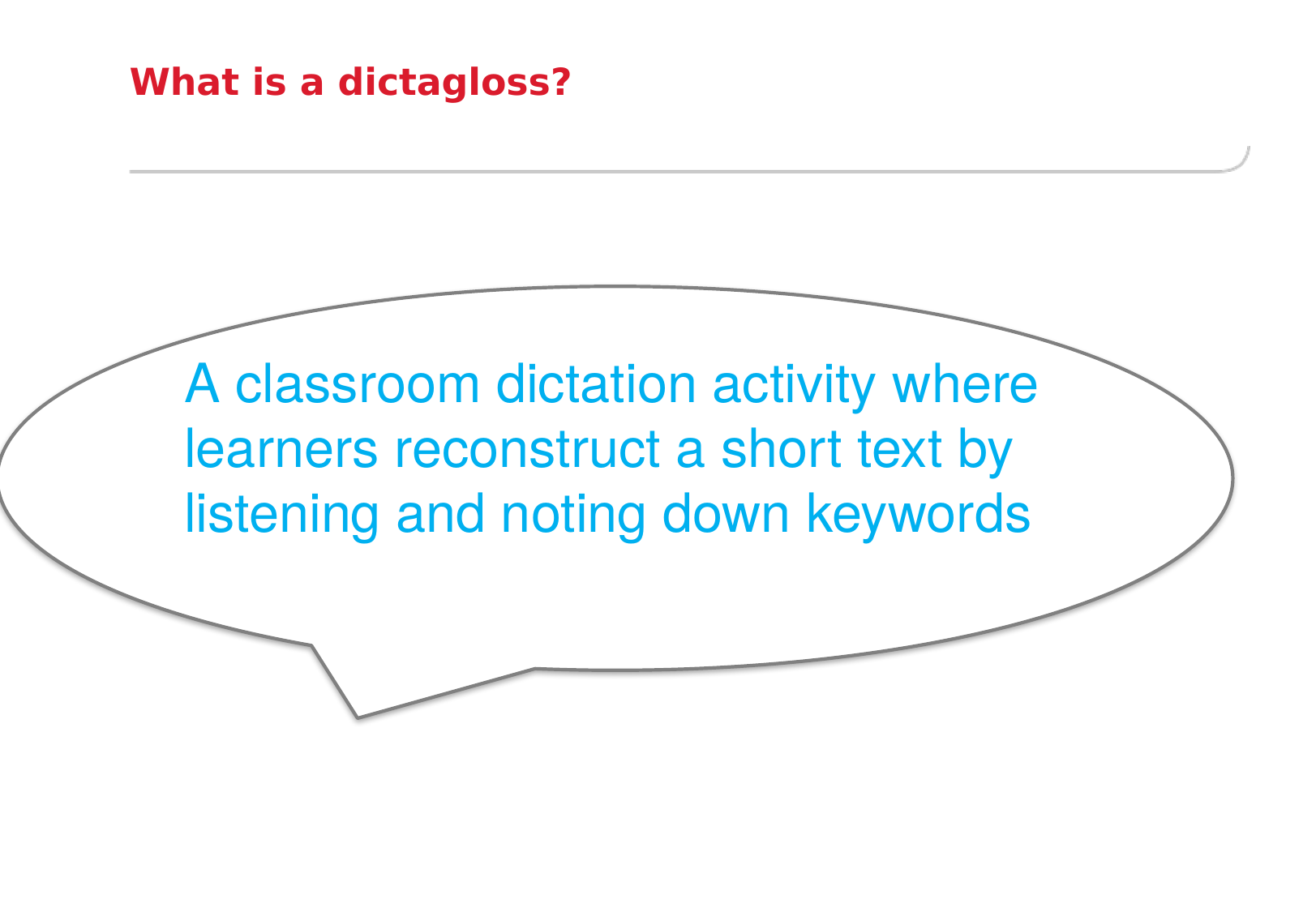

# What is a dictagloss?

A classroom dictation activity where learners reconstruct a short text by
listening and noting down keywords